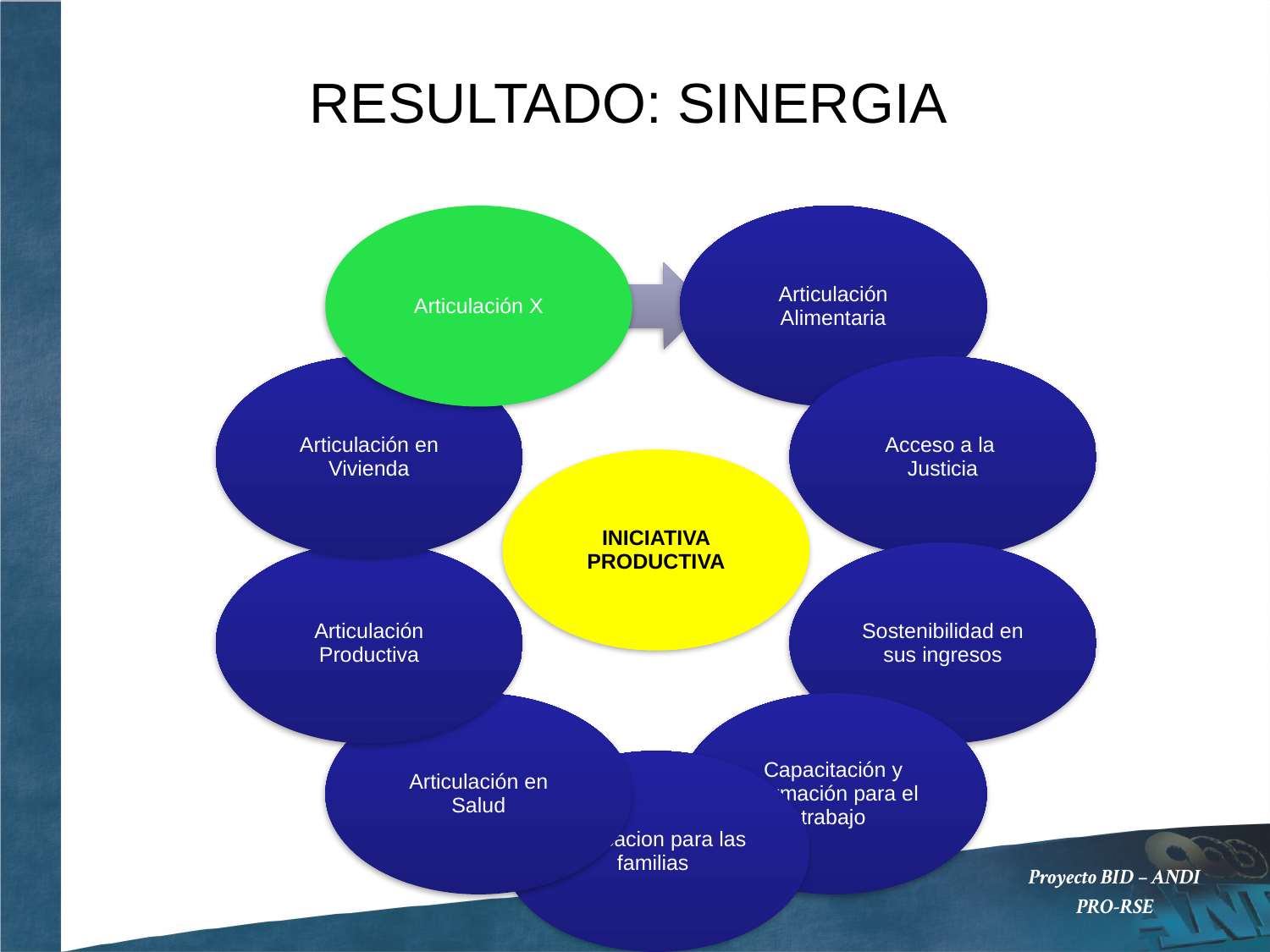

# RESULTADO: SINERGIA
INICIATIVA PRODUCTIVA
Articulación Alimentaria
Acceso a la  Justicia
Articulación en Salud
Articulación en Vivienda
Capacitación y Formación para el trabajo
Educacion para las familias
Articulación Productiva
Articulación X
Sostenibilidad en sus ingresos
Proyecto BID – ANDI
PRO-RSE